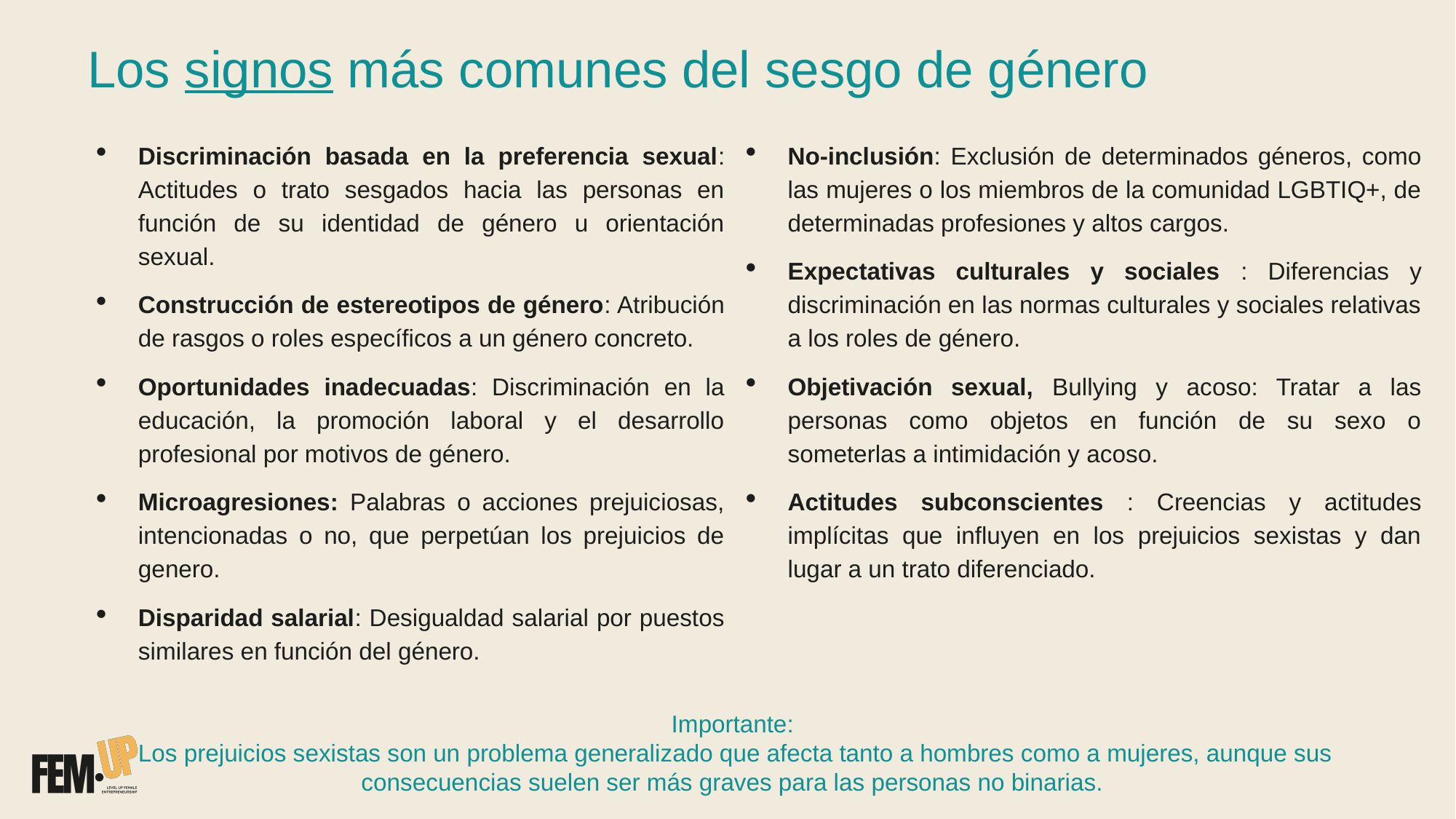

# Los signos más comunes del sesgo de género
Discriminación basada en la preferencia sexual: Actitudes o trato sesgados hacia las personas en función de su identidad de género u orientación sexual.
Construcción de estereotipos de género: Atribución de rasgos o roles específicos a un género concreto.
Oportunidades inadecuadas: Discriminación en la educación, la promoción laboral y el desarrollo profesional por motivos de género.
Microagresiones: Palabras o acciones prejuiciosas, intencionadas o no, que perpetúan los prejuicios de genero.
Disparidad salarial: Desigualdad salarial por puestos similares en función del género.

No-inclusión: Exclusión de determinados géneros, como las mujeres o los miembros de la comunidad LGBTIQ+, de determinadas profesiones y altos cargos.
Expectativas culturales y sociales : Diferencias y discriminación en las normas culturales y sociales relativas a los roles de género.
Objetivación sexual, Bullying y acoso: Tratar a las personas como objetos en función de su sexo o someterlas a intimidación y acoso.
Actitudes subconscientes : Creencias y actitudes implícitas que influyen en los prejuicios sexistas y dan lugar a un trato diferenciado.

Importante:
Los prejuicios sexistas son un problema generalizado que afecta tanto a hombres como a mujeres, aunque sus consecuencias suelen ser más graves para las personas no binarias.